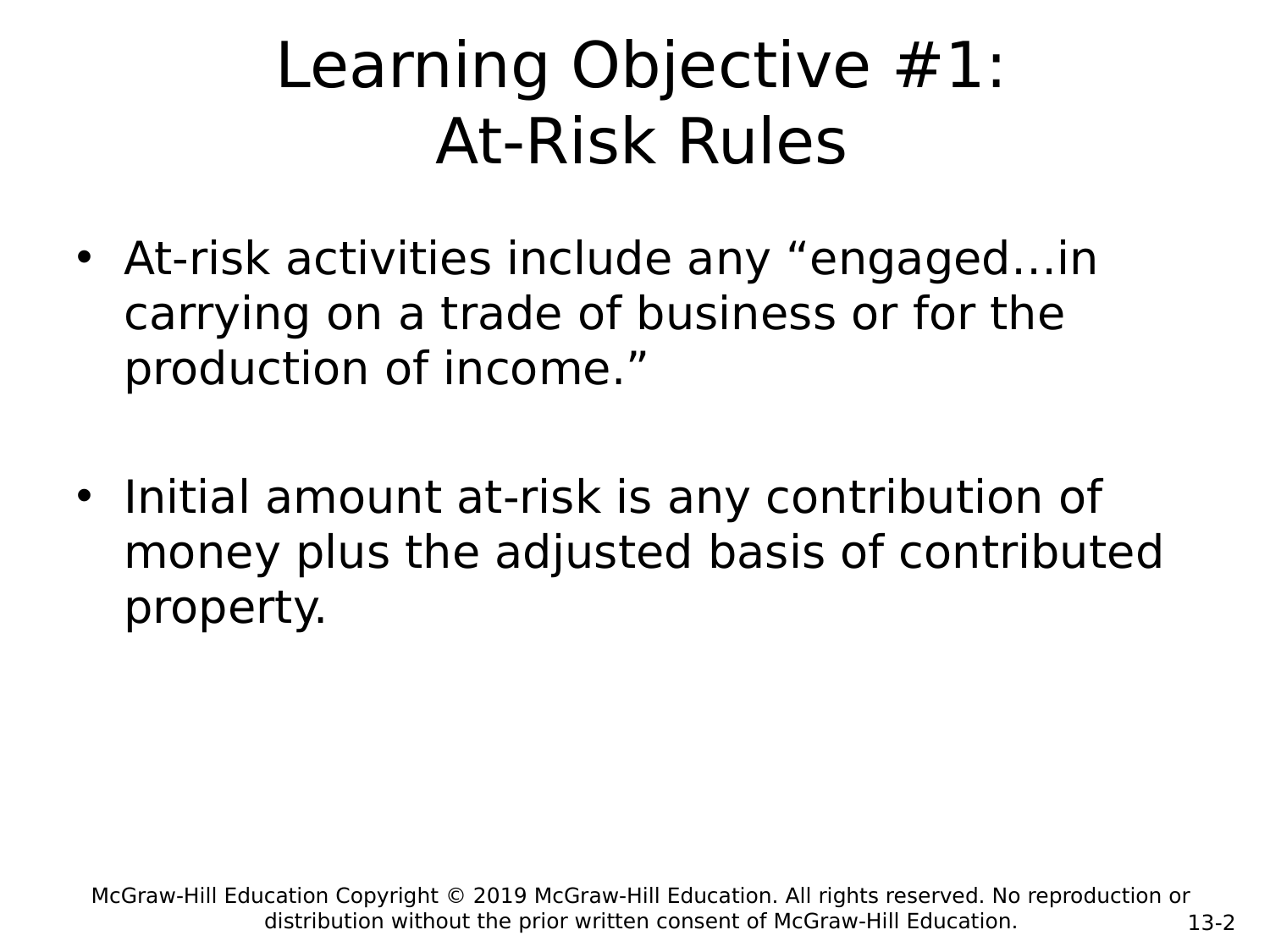

# Learning Objective #1: At-Risk Rules
At-risk activities include any “engaged…in carrying on a trade of business or for the production of income.”

Initial amount at-risk is any contribution of  money plus the adjusted basis of contributed property.
McGraw-Hill Education Copyright © 2019 McGraw-Hill Education. All rights reserved. No reproduction or distribution without the prior written consent of McGraw-Hill Education.
13-2